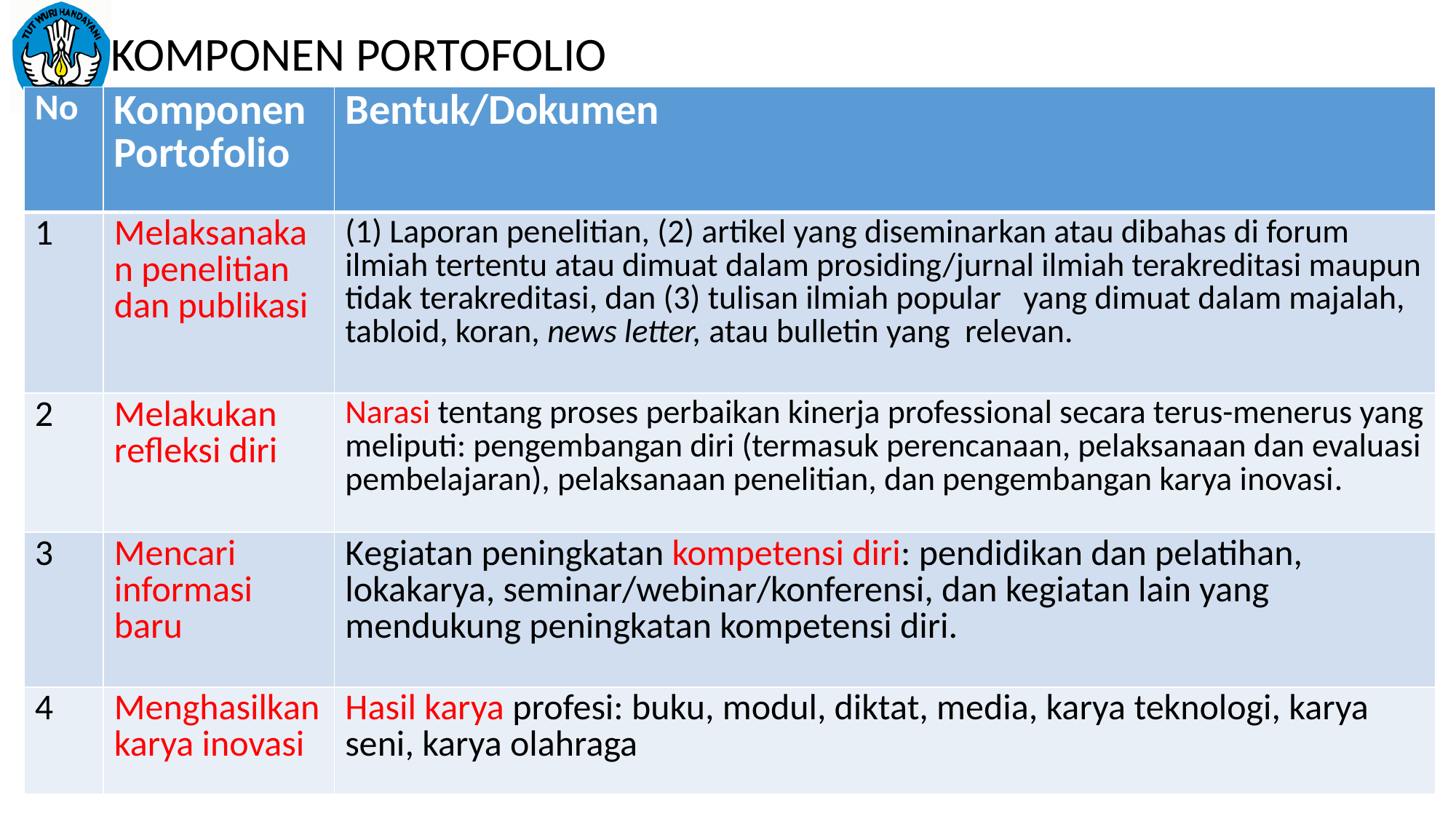

# KOMPONEN PORTOFOLIO
| No | Komponen Portofolio | Bentuk/Dokumen |
| --- | --- | --- |
| 1 | Melaksanakan penelitian dan publikasi | (1) Laporan penelitian, (2) artikel yang diseminarkan atau dibahas di forum ilmiah tertentu atau dimuat dalam prosiding/jurnal ilmiah terakreditasi maupun tidak terakreditasi, dan (3) tulisan ilmiah popular yang dimuat dalam majalah, tabloid, koran, news letter, atau bulletin yang relevan. |
| 2 | Melakukan refleksi diri | Narasi tentang proses perbaikan kinerja professional secara terus-menerus yang meliputi: pengembangan diri (termasuk perencanaan, pelaksanaan dan evaluasi pembelajaran), pelaksanaan penelitian, dan pengembangan karya inovasi. |
| 3 | Mencari informasi baru | Kegiatan peningkatan kompetensi diri: pendidikan dan pelatihan, lokakarya, seminar/webinar/konferensi, dan kegiatan lain yang mendukung peningkatan kompetensi diri. |
| 4 | Menghasilkan karya inovasi | Hasil karya profesi: buku, modul, diktat, media, karya teknologi, karya seni, karya olahraga |